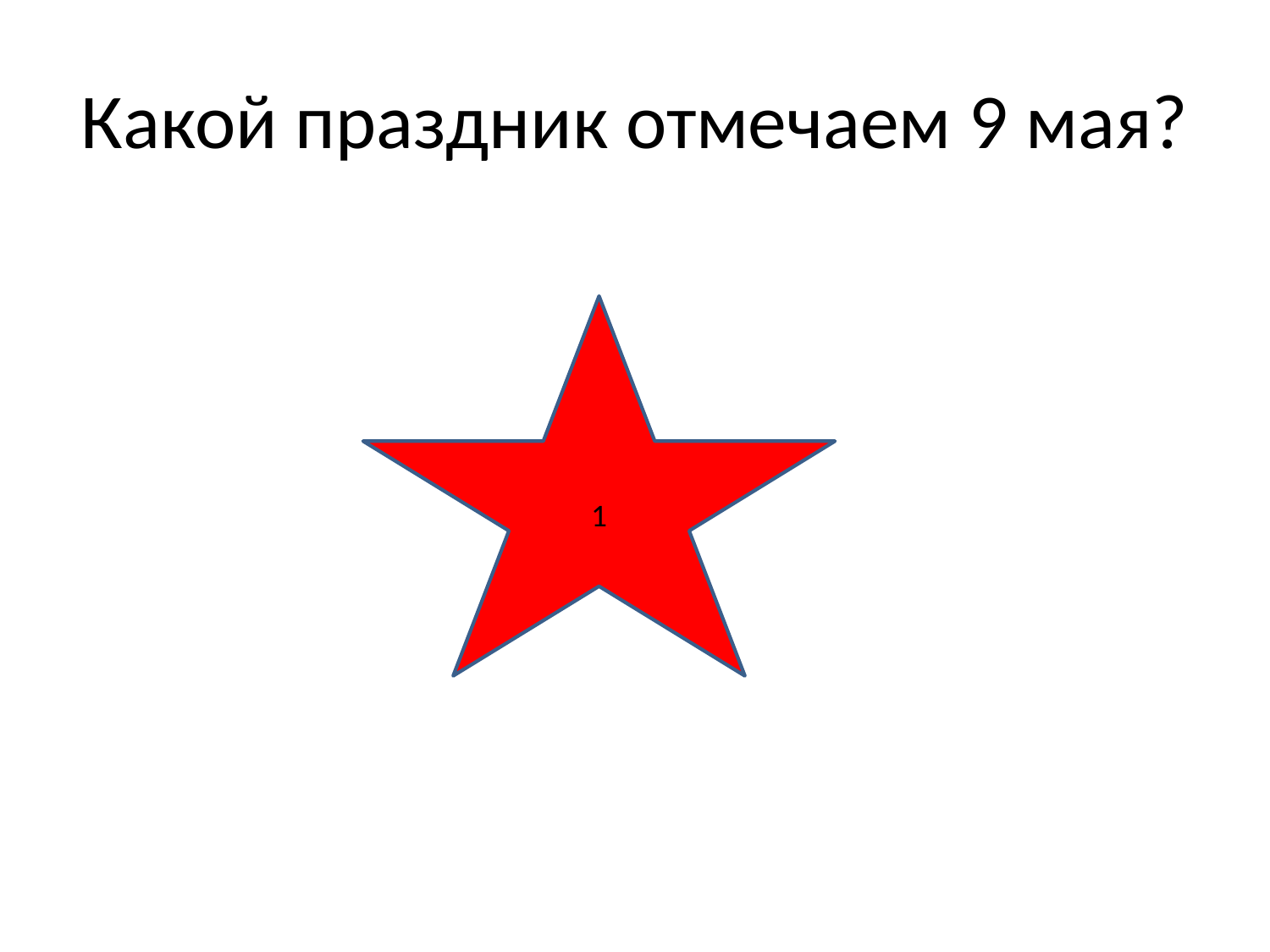

# Какой праздник отмечаем 9 мая?
1